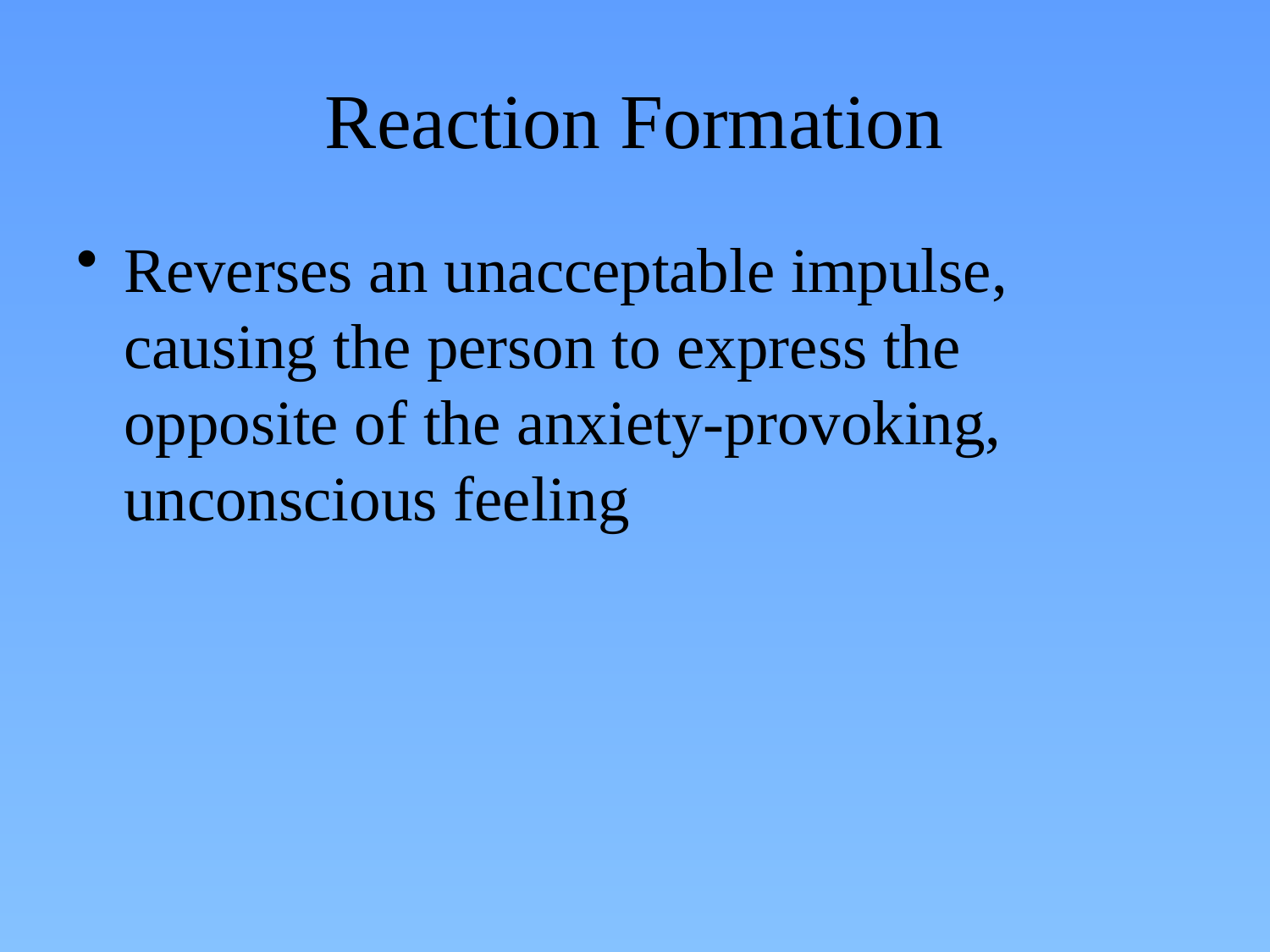

# Reaction Formation
Reverses an unacceptable impulse, causing the person to express the opposite of the anxiety-provoking, unconscious feeling